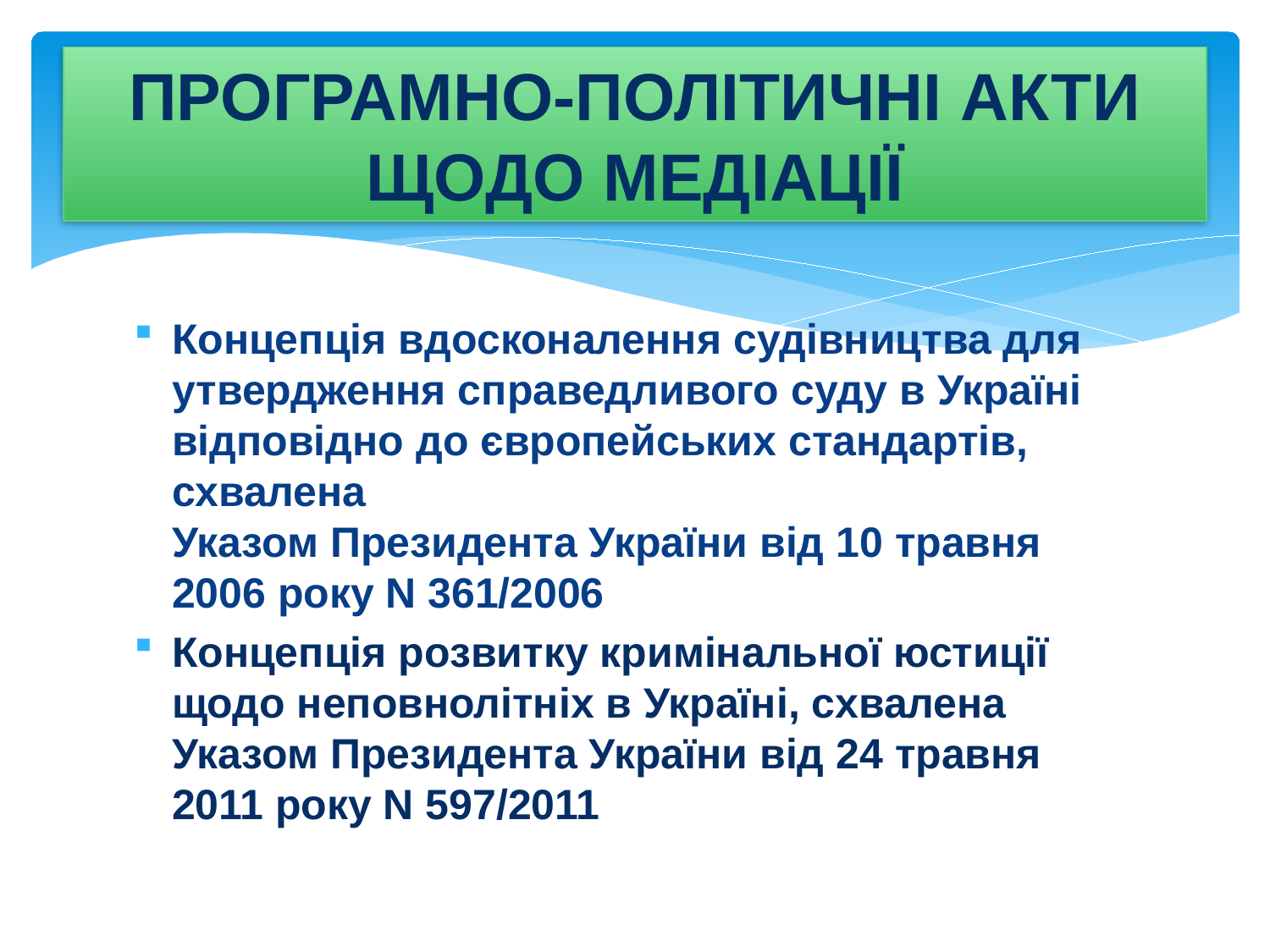

# ПРОГРАМНО-ПОЛІТИЧНІ АКТИ ЩОДО МЕДІАЦІЇ

Концепція вдосконалення судівництва для утвердження справедливого суду в Україні відповідно до європейських стандартів, схвалена
Указом Президента України від 10 травня 2006 року N 361/2006
Концепція розвитку кримінальної юстиції щодо неповнолітніх в Україні, схвалена Указом Президента України від 24 травня 2011 року N 597/2011